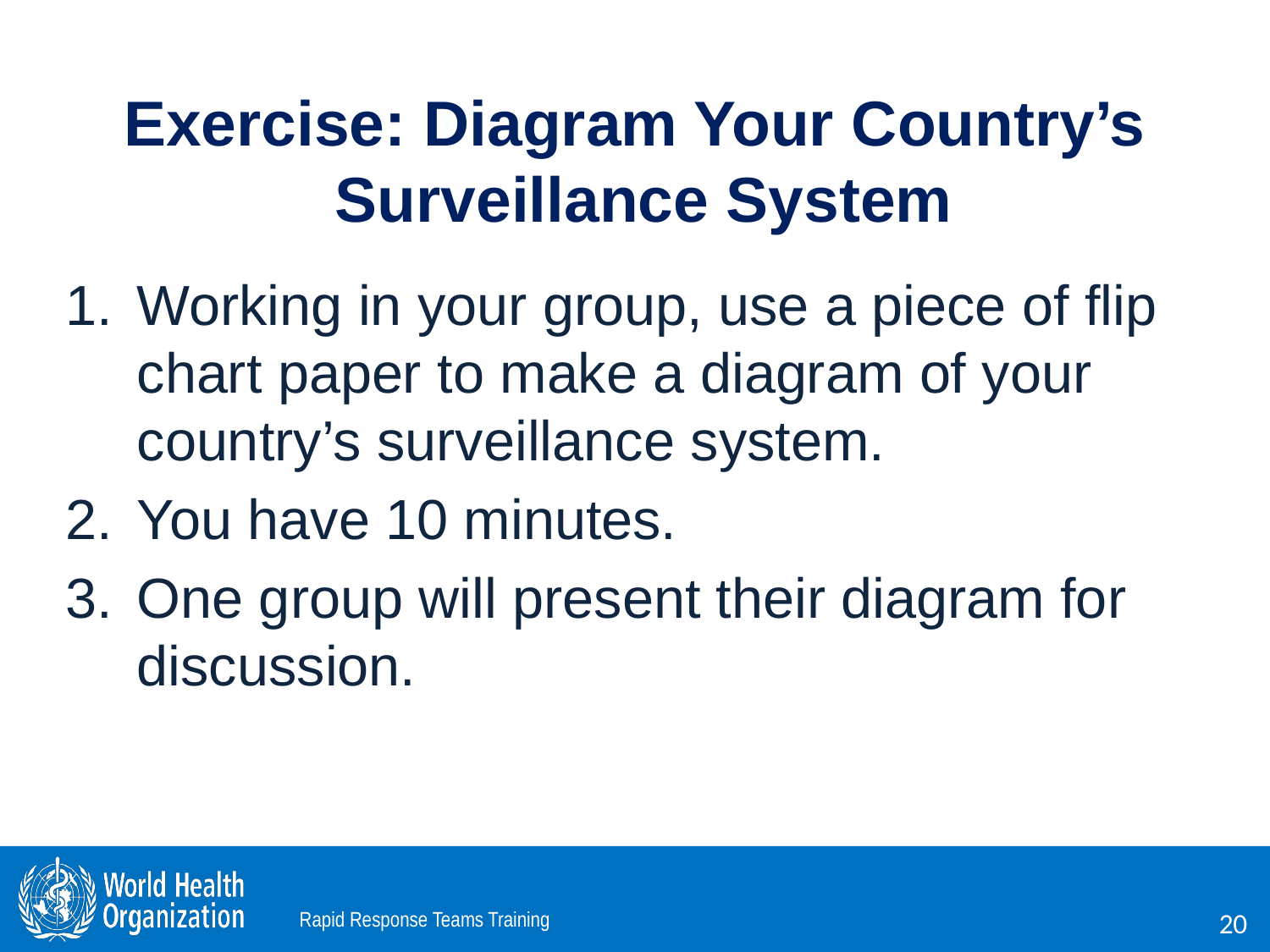

Exercise: Diagram Your Country’s
 Surveillance System
Working in your group, use a piece of flip chart paper to make a diagram of your country’s surveillance system.
You have 10 minutes.
One group will present their diagram for discussion.